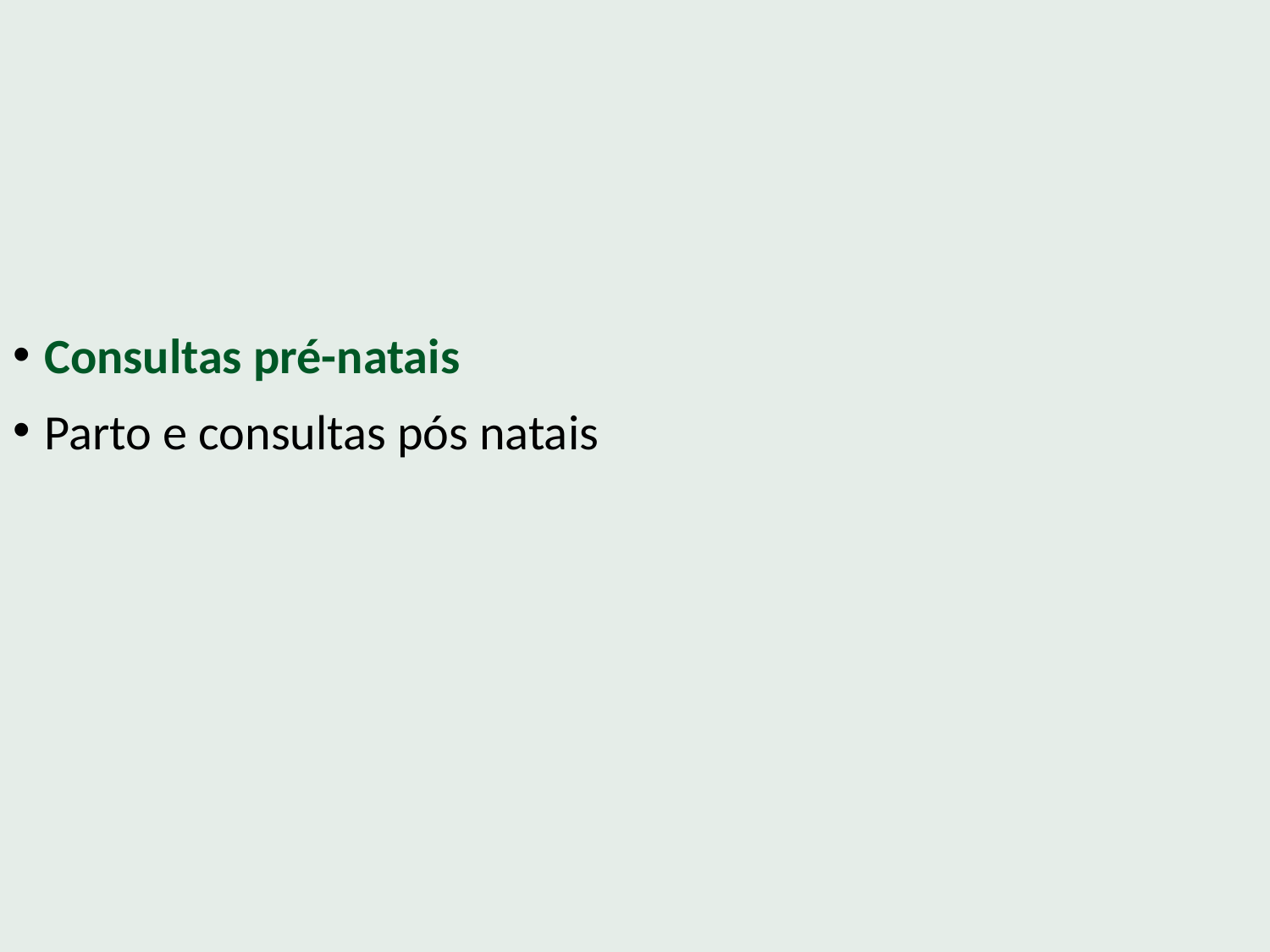

Consultas pré-natais
Parto e consultas pós natais